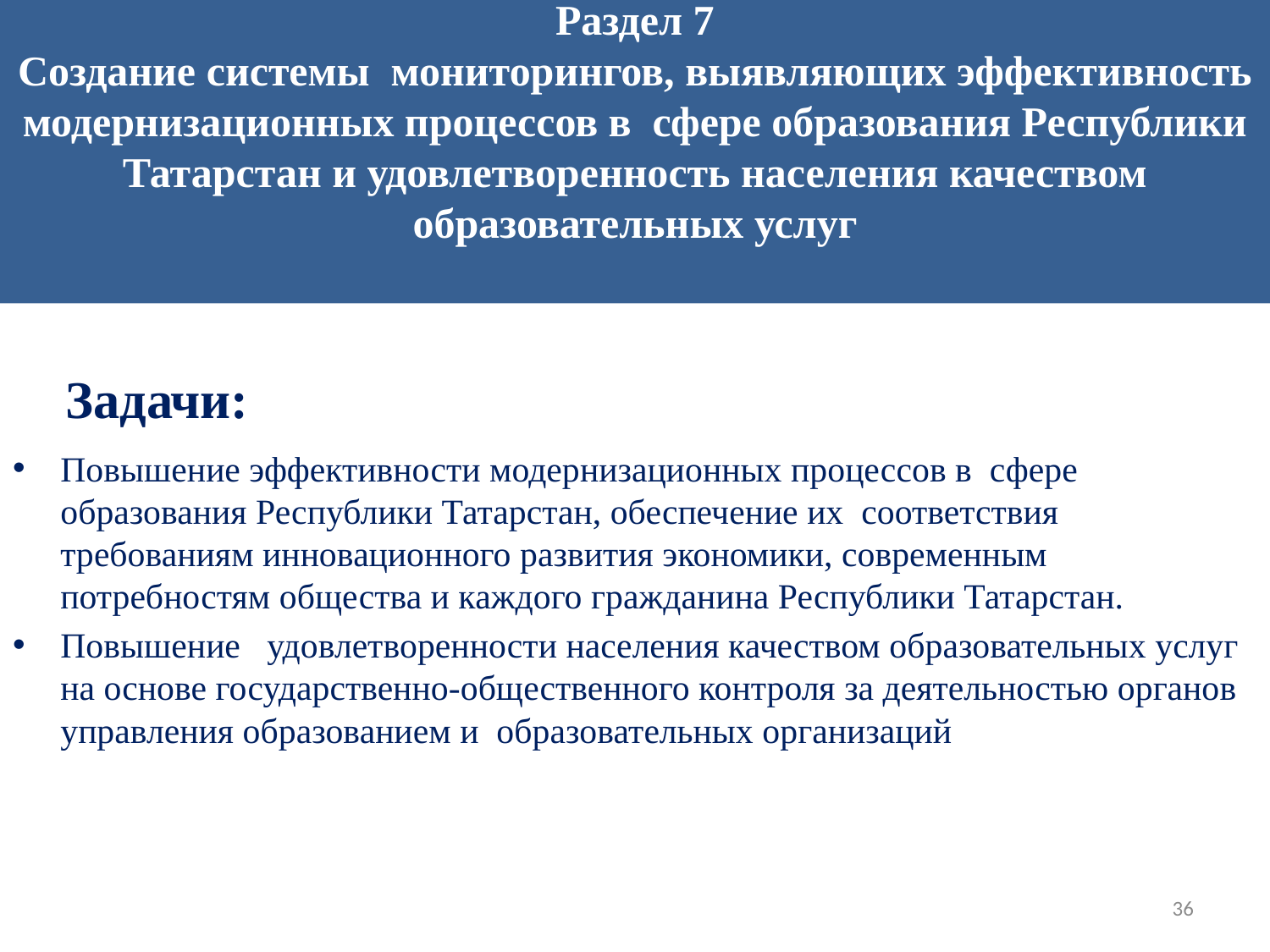

Раздел 7
Создание системы  мониторингов, выявляющих эффективность модернизационных процессов в  сфере образования Республики Татарстан и удовлетворенность населения качеством образовательных услуг

  Задачи:
Повышение эффективности модернизационных процессов в  сфере образования Республики Татарстан, обеспечение их  соответствия требованиям инновационного развития экономики, современным потребностям общества и каждого гражданина Республики Татарстан.
Повышение   удовлетворенности населения качеством образовательных услуг на основе государственно-общественного контроля за деятельностью органов управления образованием и  образовательных организаций

36